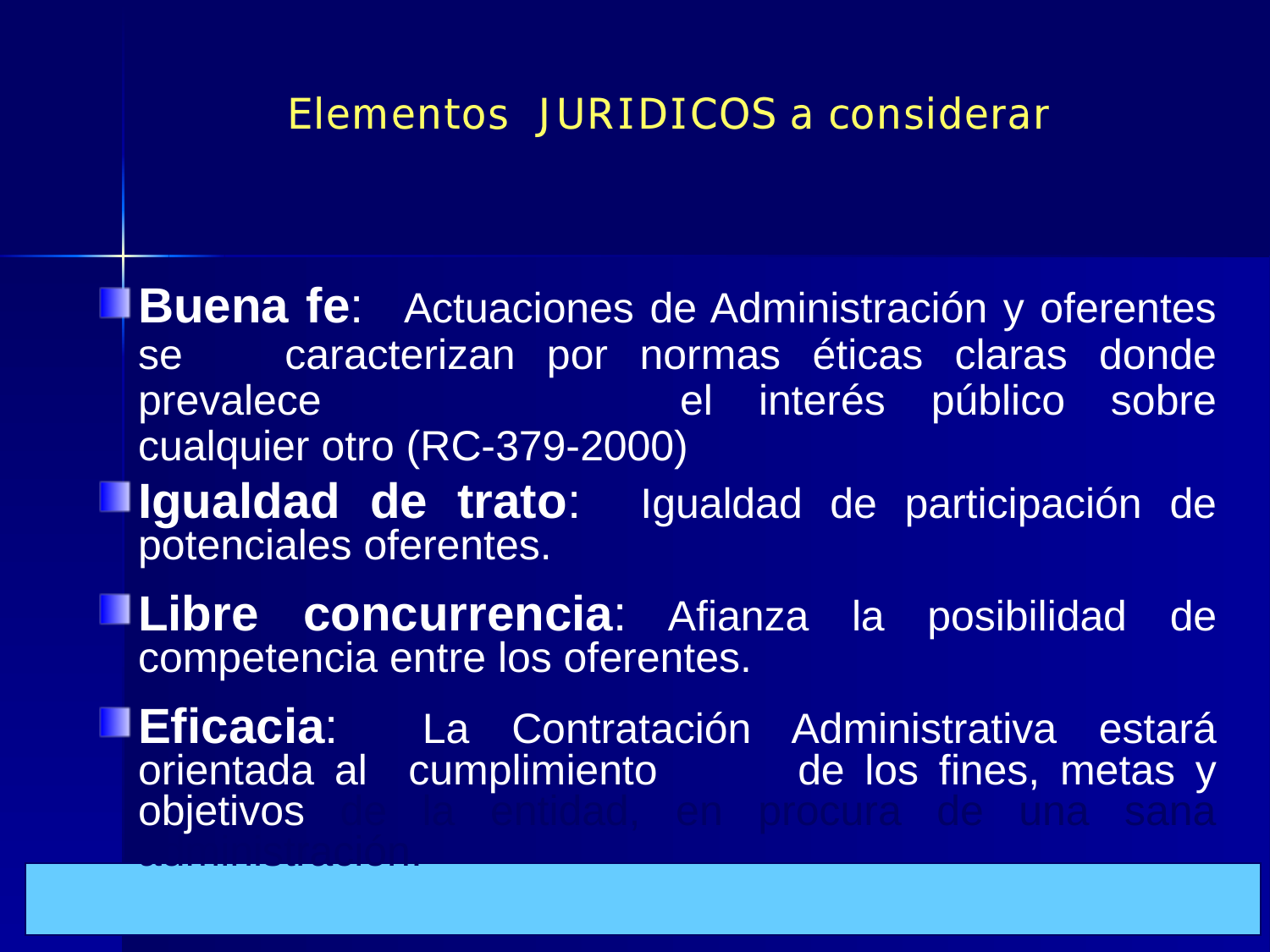

Elementos  JURIDICOS a considerar

Buena fe:  	Actuaciones de Administración y oferentes se 	caracterizan por normas éticas claras donde prevalece 			el interés público sobre cualquier otro (RC-379-2000)
Igualdad de trato:  Igualdad de participación de potenciales oferentes.
Libre concurrencia: Afianza la posibilidad de competencia entre los oferentes.
Eficacia: 	La Contratación Administrativa estará orientada al 	cumplimiento 	de los fines, metas y objetivos de la entidad, en procura de una sana administración.